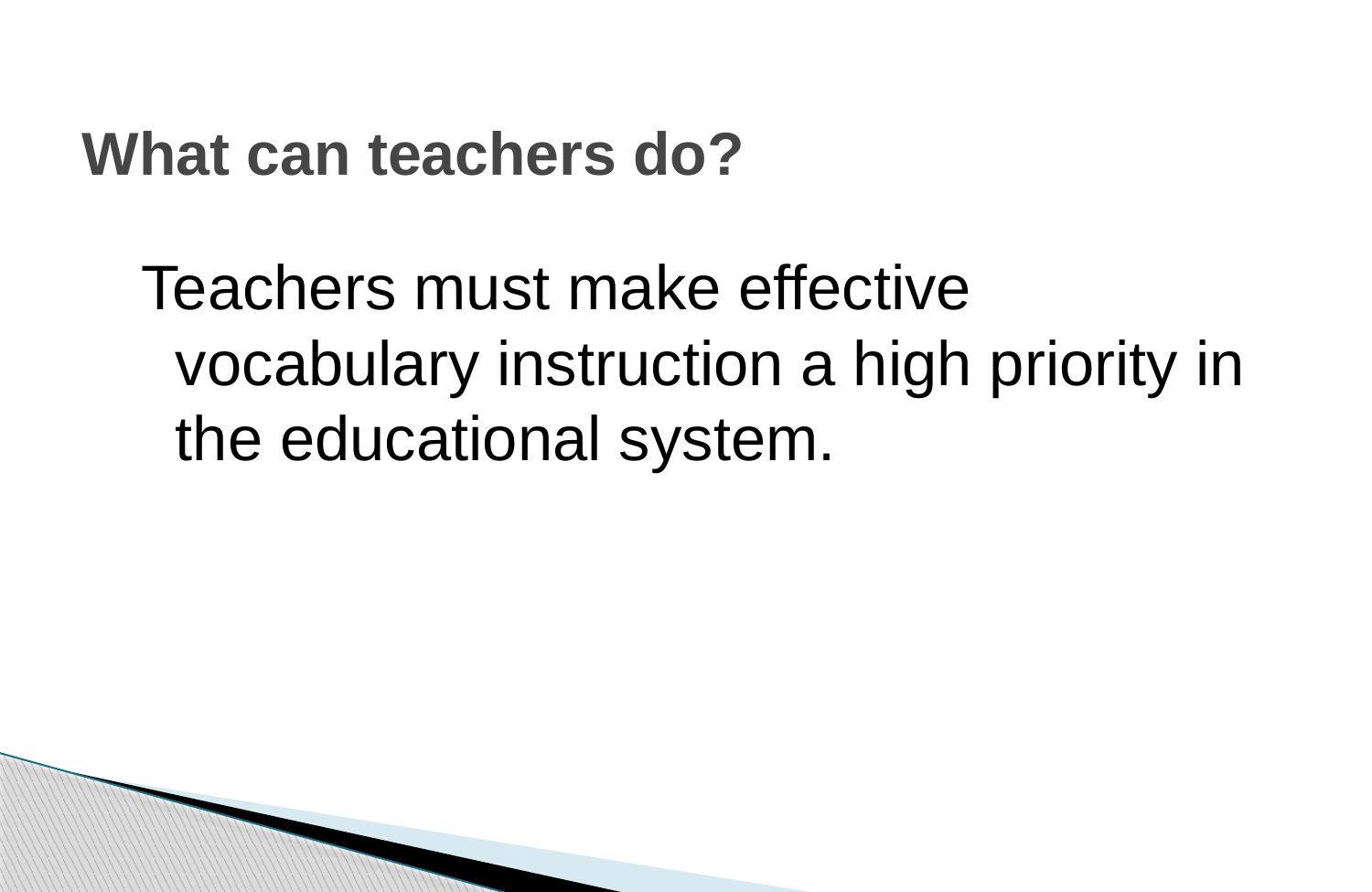

# What can teachers do?
Teachers must make effective vocabulary instruction a high priority in the educational system.